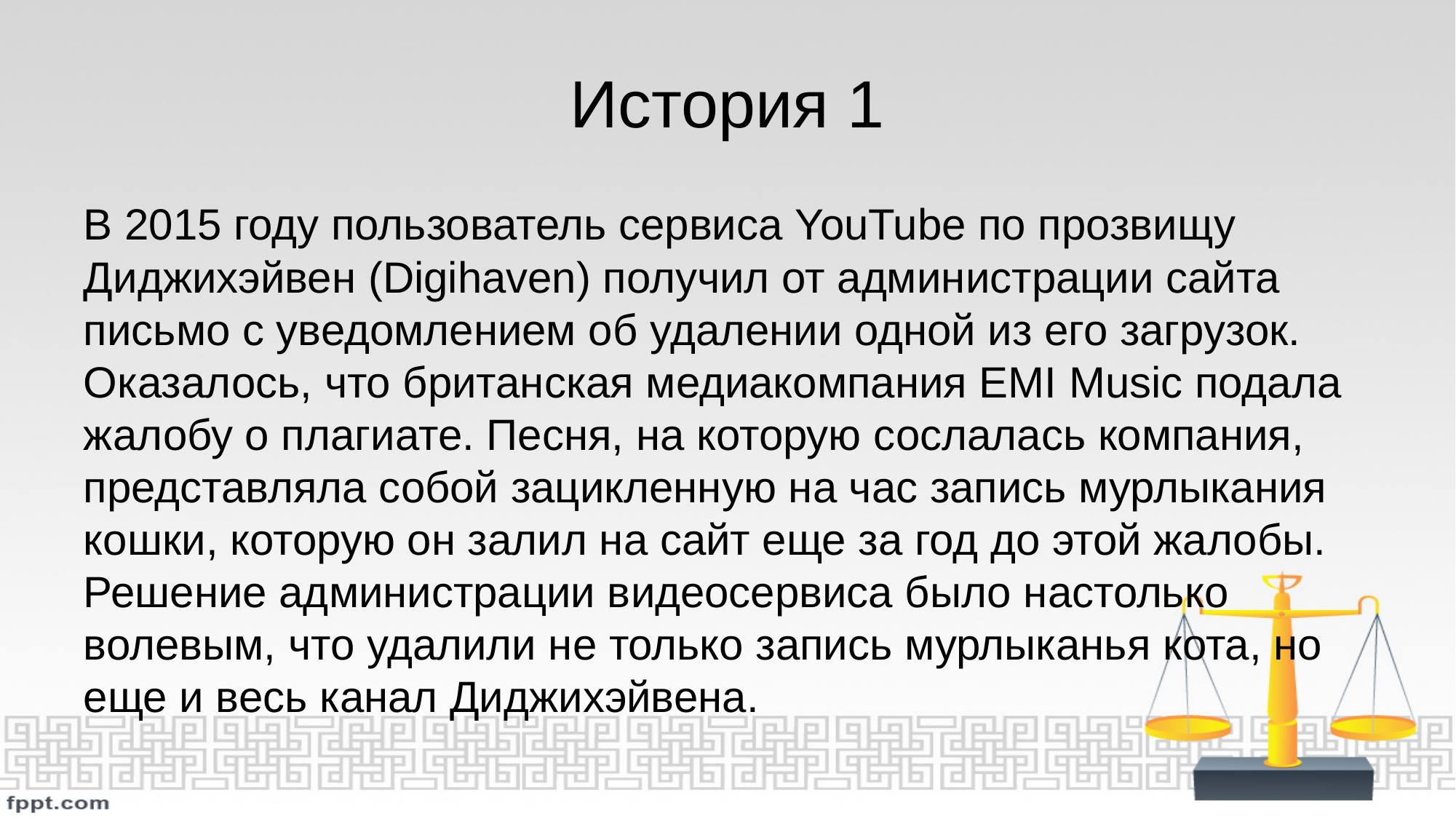

# История 1
В 2015 году пользователь сервиса YouTube по прозвищу Диджихэйвен (Digihaven) получил от администрации сайта письмо с уведомлением об удалении одной из его загрузок. Оказалось, что британская медиакомпания EMI Music подала жалобу о плагиате. Песня, на которую сослалась компания, представляла собой зацикленную на час запись мурлыкания кошки, которую он залил на сайт еще за год до этой жалобы.
Решение администрации видеосервиса было настолько волевым, что удалили не только запись мурлыканья кота, но еще и весь канал Диджихэйвена.